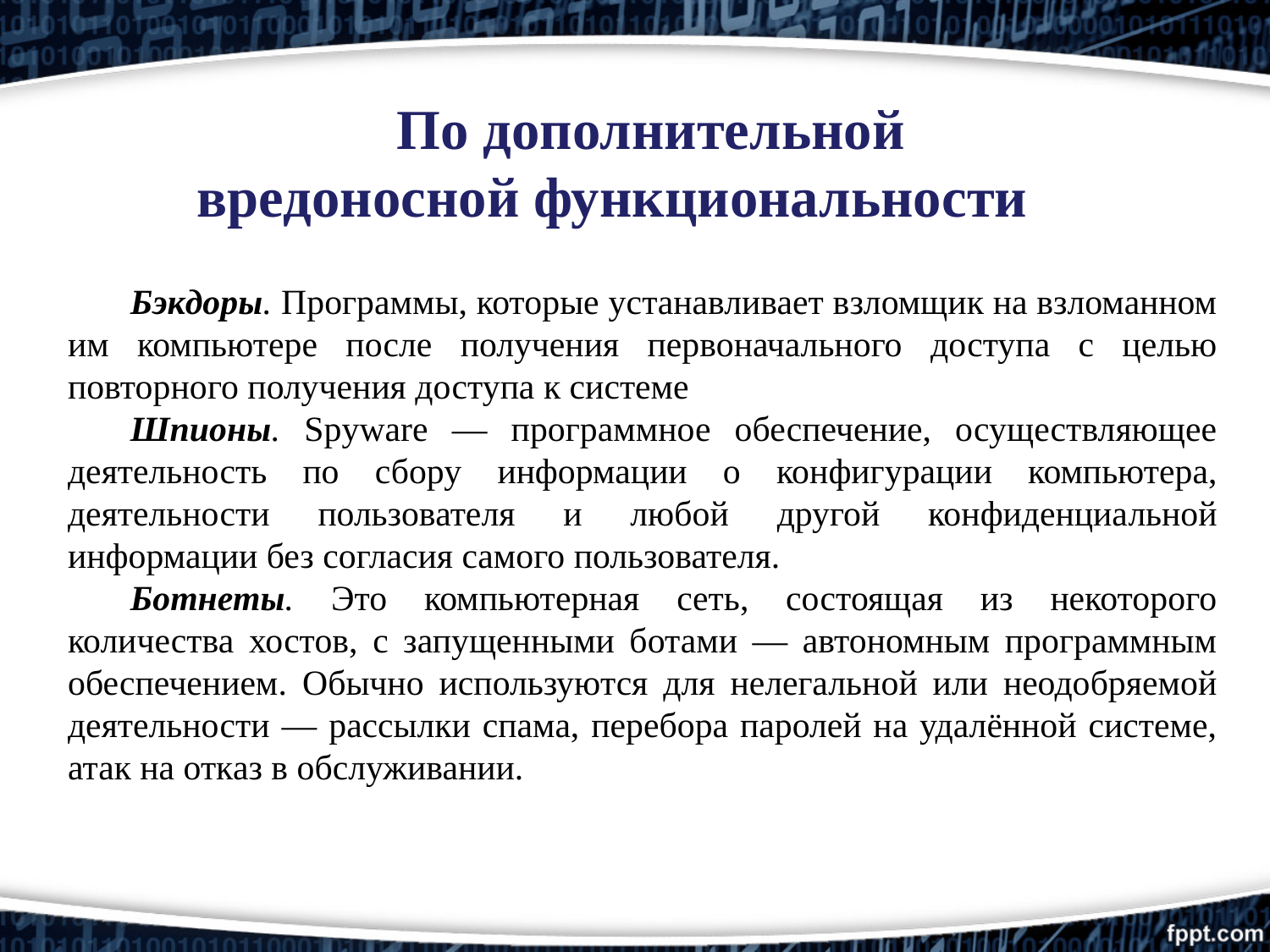

По дополнительной вредоносной функциональности
Бэкдоры. Программы, которые устанавливает взломщик на взломанном им компьютере после получения первоначального доступа с целью повторного получения доступа к системе
Шпионы. Spyware — программное обеспечение, осуществляющее деятельность по сбору информации о конфигурации компьютера, деятельности пользователя и любой другой конфиденциальной информации без согласия самого пользователя.
Ботнеты. Это компьютерная сеть, состоящая из некоторого количества хостов, с запущенными ботами — автономным программным обеспечением. Обычно используются для нелегальной или неодобряемой деятельности — рассылки спама, перебора паролей на удалённой системе, атак на отказ в обслуживании.